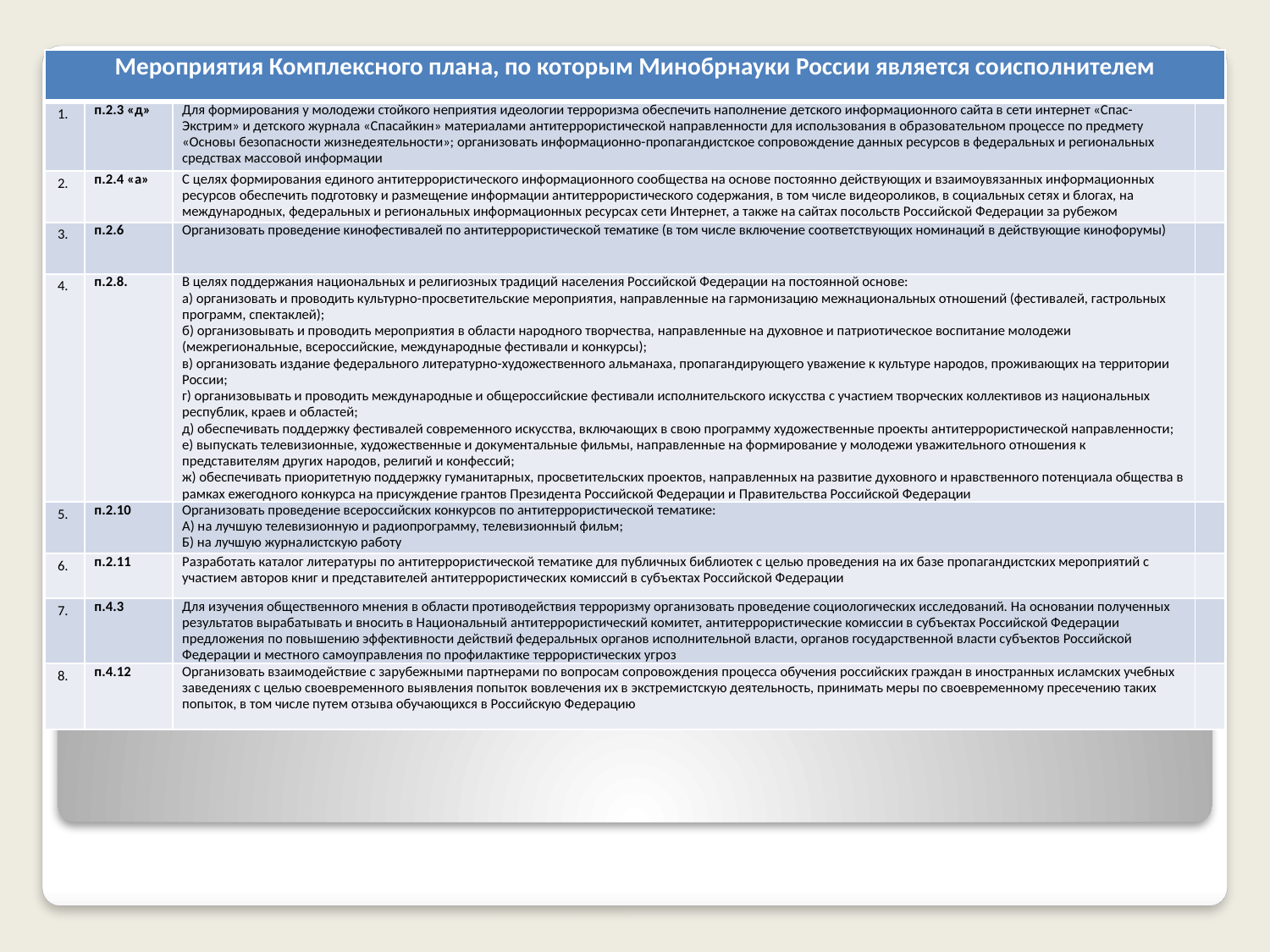

| Мероприятия Комплексного плана, по которым Минобрнауки России является соисполнителем |  |  |  |
| --- | --- | --- | --- |
| 1. | п.2.3 «д» | Для формирования у молодежи стойкого неприятия идеологии терроризма обеспечить наполнение детского информационного сайта в сети интернет «Спас-Экстрим» и детского журнала «Спасайкин» материалами антитеррористической направленности для использования в образовательном процессе по предмету «Основы безопасности жизнедеятельности»; организовать информационно-пропагандистское сопровождение данных ресурсов в федеральных и региональных средствах массовой информации |  |
| 2. | п.2.4 «а» | С целях формирования единого антитеррористического информационного сообщества на основе постоянно действующих и взаимоувязанных информационных ресурсов обеспечить подготовку и размещение информации антитеррористического содержания, в том числе видеороликов, в социальных сетях и блогах, на международных, федеральных и региональных информационных ресурсах сети Интернет, а также на сайтах посольств Российской Федерации за рубежом |  |
| 3. | п.2.6 | Организовать проведение кинофестивалей по антитеррористической тематике (в том числе включение соответствующих номинаций в действующие кинофорумы) |  |
| 4. | п.2.8. | В целях поддержания национальных и религиозных традиций населения Российской Федерации на постоянной основе: а) организовать и проводить культурно-просветительские мероприятия, направленные на гармонизацию межнациональных отношений (фестивалей, гастрольных программ, спектаклей); б) организовывать и проводить мероприятия в области народного творчества, направленные на духовное и патриотическое воспитание молодежи (межрегиональные, всероссийские, международные фестивали и конкурсы); в) организовать издание федерального литературно-художественного альманаха, пропагандирующего уважение к культуре народов, проживающих на территории России; г) организовывать и проводить международные и общероссийские фестивали исполнительского искусства с участием творческих коллективов из национальных республик, краев и областей; д) обеспечивать поддержку фестивалей современного искусства, включающих в свою программу художественные проекты антитеррористической направленности; е) выпускать телевизионные, художественные и документальные фильмы, направленные на формирование у молодежи уважительного отношения к представителям других народов, религий и конфессий; ж) обеспечивать приоритетную поддержку гуманитарных, просветительских проектов, направленных на развитие духовного и нравственного потенциала общества в рамках ежегодного конкурса на присуждение грантов Президента Российской Федерации и Правительства Российской Федерации |  |
| 5. | п.2.10 | Организовать проведение всероссийских конкурсов по антитеррористической тематике: А) на лучшую телевизионную и радиопрограмму, телевизионный фильм; Б) на лучшую журналистскую работу |  |
| 6. | п.2.11 | Разработать каталог литературы по антитеррористической тематике для публичных библиотек с целью проведения на их базе пропагандистских мероприятий с участием авторов книг и представителей антитеррористических комиссий в субъектах Российской Федерации |  |
| 7. | п.4.3 | Для изучения общественного мнения в области противодействия терроризму организовать проведение социологических исследований. На основании полученных результатов вырабатывать и вносить в Национальный антитеррористический комитет, антитеррористические комиссии в субъектах Российской Федерации предложения по повышению эффективности действий федеральных органов исполнительной власти, органов государственной власти субъектов Российской Федерации и местного самоуправления по профилактике террористических угроз |  |
| 8. | п.4.12 | Организовать взаимодействие с зарубежными партнерами по вопросам сопровождения процесса обучения российских граждан в иностранных исламских учебных заведениях с целью своевременного выявления попыток вовлечения их в экстремистскую деятельность, принимать меры по своевременному пресечению таких попыток, в том числе путем отзыва обучающихся в Российскую Федерацию |  |